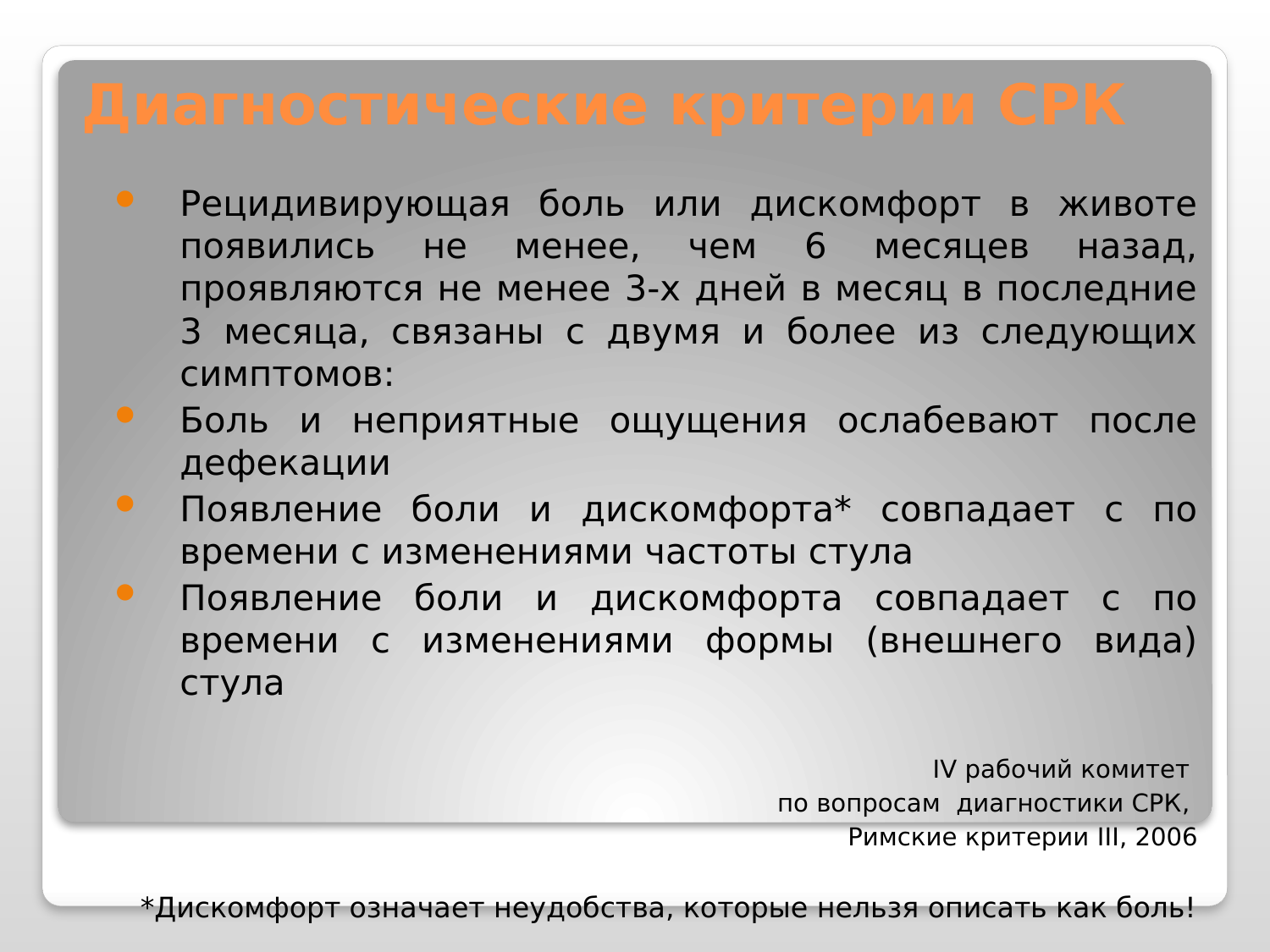

Диагностические критерии СРК
Рецидивирующая боль или дискомфорт в животе появились не менее, чем 6 месяцев назад, проявляются не менее 3-х дней в месяц в последние 3 месяца, связаны с двумя и более из следующих симптомов:
Боль и неприятные ощущения ослабевают после дефекации
Появление боли и дискомфорта* совпадает с по времени с изменениями частоты стула
Появление боли и дискомфорта совпадает с по времени с изменениями формы (внешнего вида) стула

IV рабочий комитет
                                                            по вопросам  диагностики СРК,
                                                                Римские критерии III, 2006

*Дискомфорт означает неудобства, которые нельзя описать как боль!